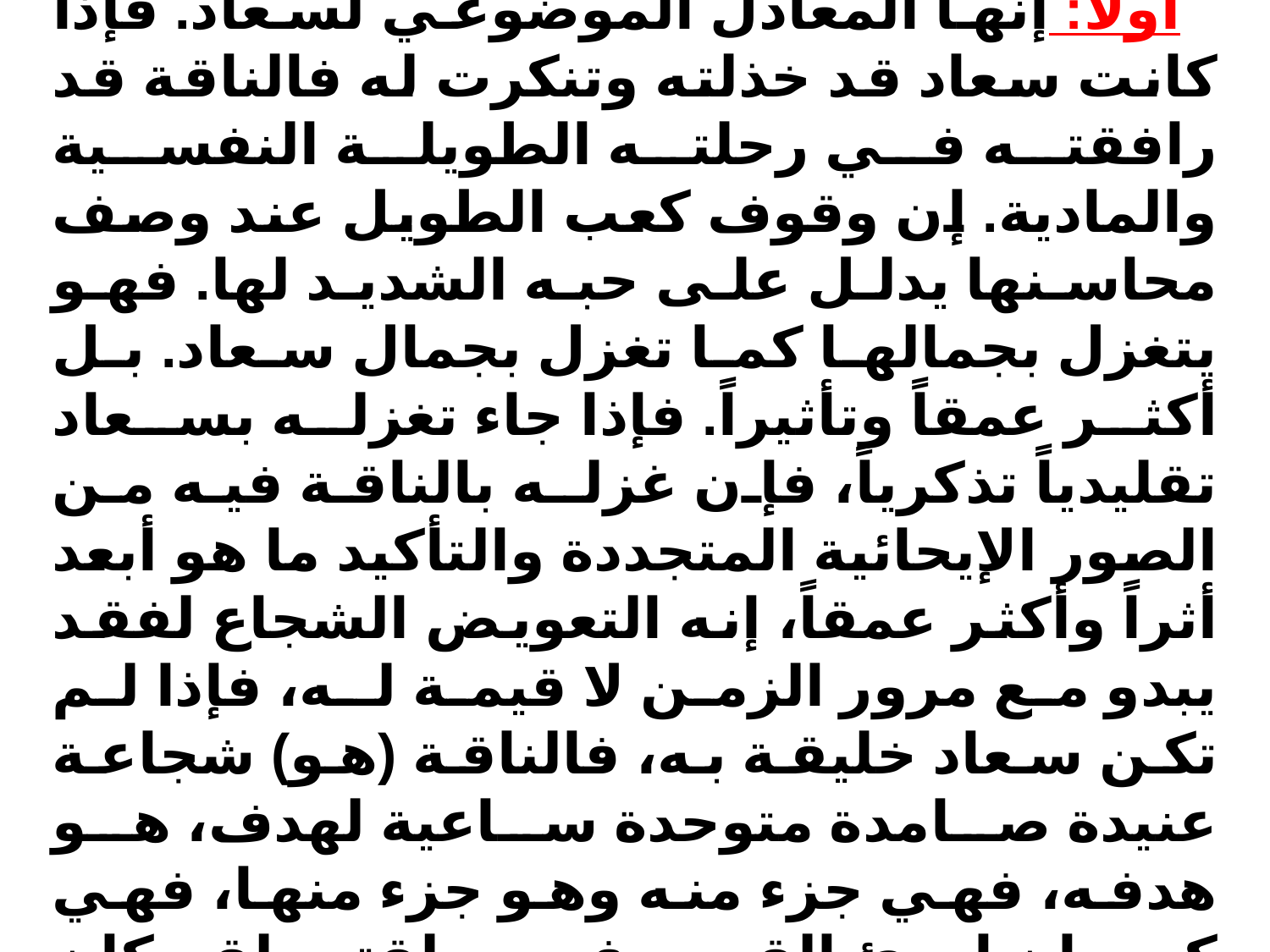

إن الوقوف عند موضوع الناقة يثير أكثر من مسألة.
أولاً: إنها المعادل الموضوعي لسعاد. فإذا كانت سعاد قد خذلته وتنكرت له فالناقة قد رافقته في رحلته الطويلة النفسية والمادية. إن وقوف كعب الطويل عند وصف محاسنها يدلل على حبه الشديد لها. فهو يتغزل بجمالها كما تغزل بجمال سعاد. بل أكثر عمقاً وتأثيراً. فإذا جاء تغزله بسعاد تقليدياً تذكرياً، فإن غزلـه بالناقة فيه من الصور الإيحائية المتجددة والتأكيد ما هو أبعد أثراً وأكثر عمقاً، إنه التعويض الشجاع لفقد يبدو مع مرور الزمن لا قيمة لـه، فإذا لم تكن سعاد خليقة به، فالناقة (هو) شجاعة عنيدة صامدة متوحدة ساعية لهدف، هو هدفه، فهي جزء منه وهو جزء منها، فهي كحصان امرئ القيس في معلقته، لقد كان فقد سعاد السبب الأساس في هذا الوقوف المتأني من الناقة المحبة المحبوبة.